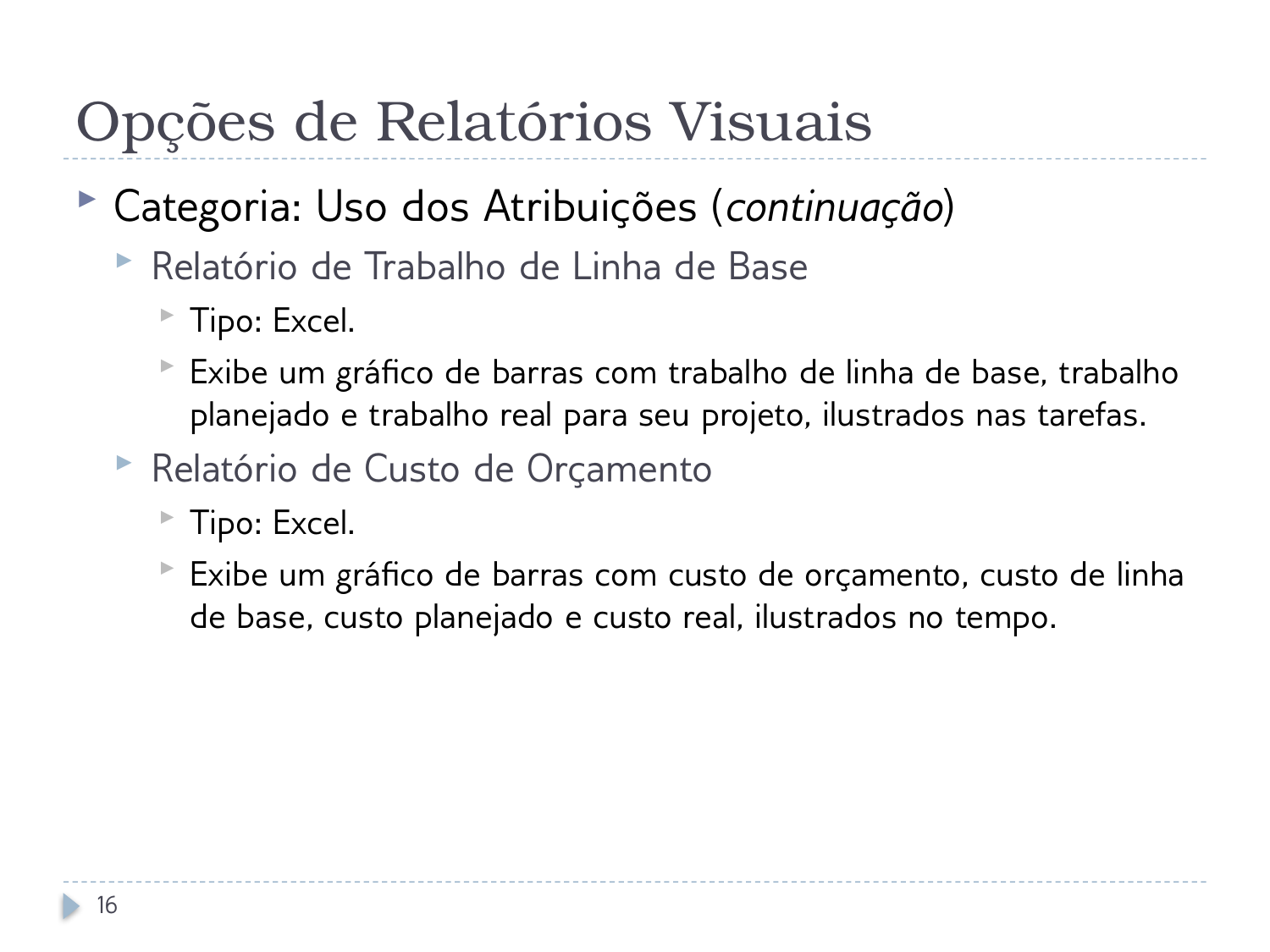

# Opções de Relatórios Visuais
Categoria: Uso dos Atribuições (continuação)
Relatório de Trabalho de Linha de Base
Tipo: Excel.
Exibe um gráfico de barras com trabalho de linha de base, trabalho planejado e trabalho real para seu projeto, ilustrados nas tarefas.
Relatório de Custo de Orçamento
Tipo: Excel.
Exibe um gráfico de barras com custo de orçamento, custo de linha de base, custo planejado e custo real, ilustrados no tempo.

16